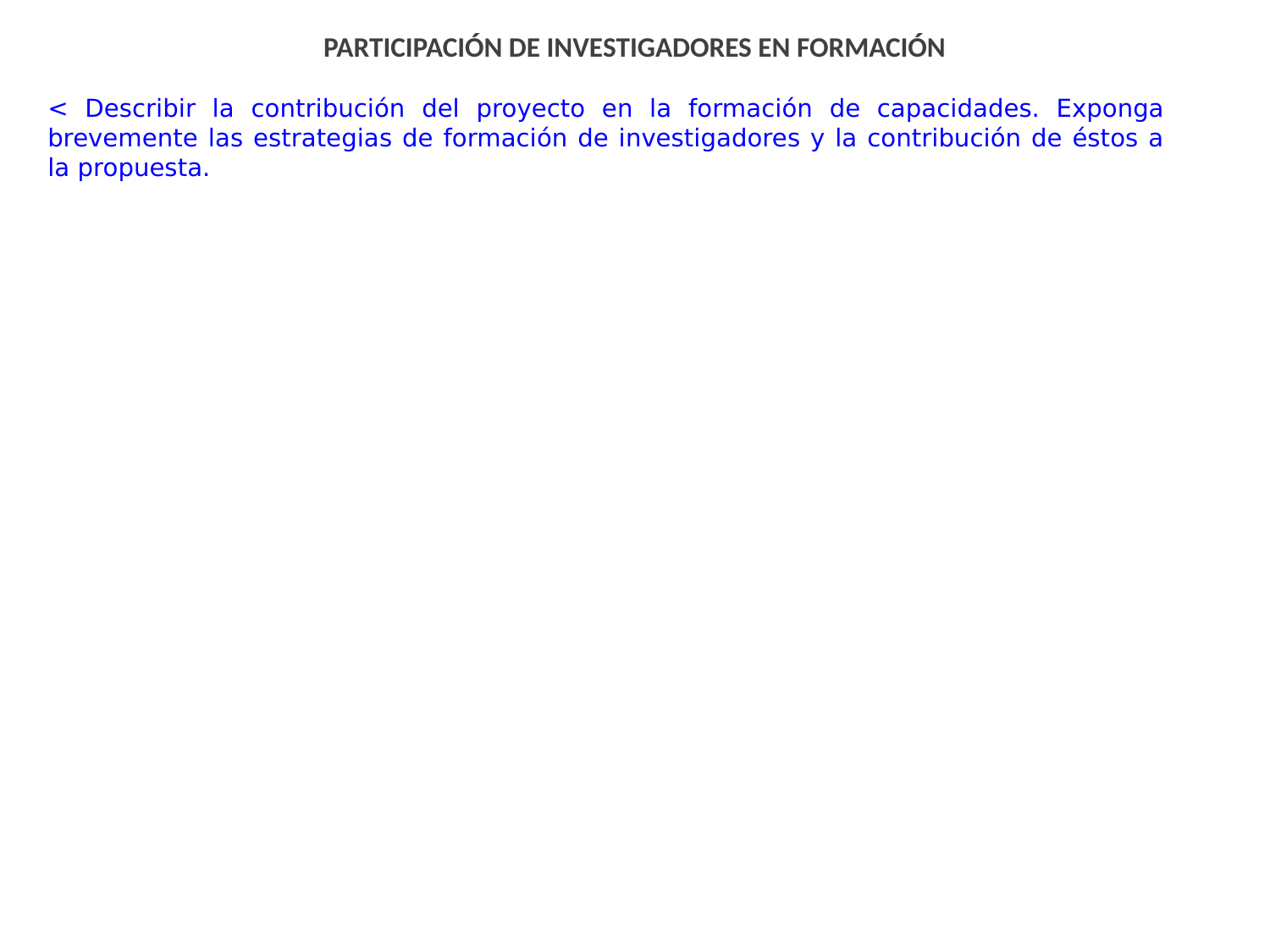

PARTICIPACIÓN DE INVESTIGADORES EN FORMACIÓN
< Describir la contribución del proyecto en la formación de capacidades. Exponga brevemente las estrategias de formación de investigadores y la contribución de éstos a la propuesta.